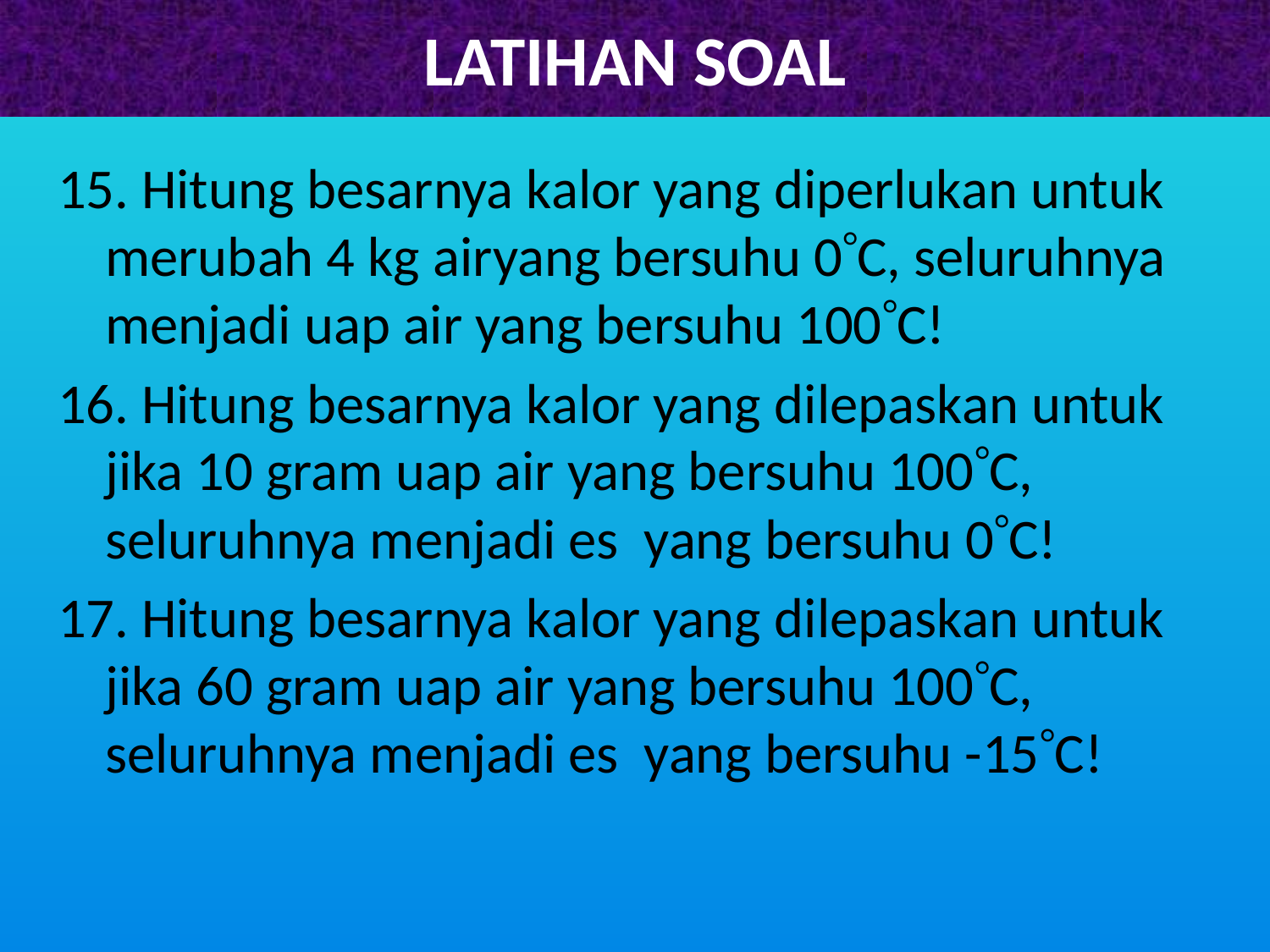

# LATIHAN SOAL
15. Hitung besarnya kalor yang diperlukan untuk merubah 4 kg airyang bersuhu 0°C, seluruhnya menjadi uap air yang bersuhu 100°C!
16. Hitung besarnya kalor yang dilepaskan untuk jika 10 gram uap air yang bersuhu 100°C, seluruhnya menjadi es  yang bersuhu 0°C!
17. Hitung besarnya kalor yang dilepaskan untuk jika 60 gram uap air yang bersuhu 100°C, seluruhnya menjadi es  yang bersuhu -15°C!